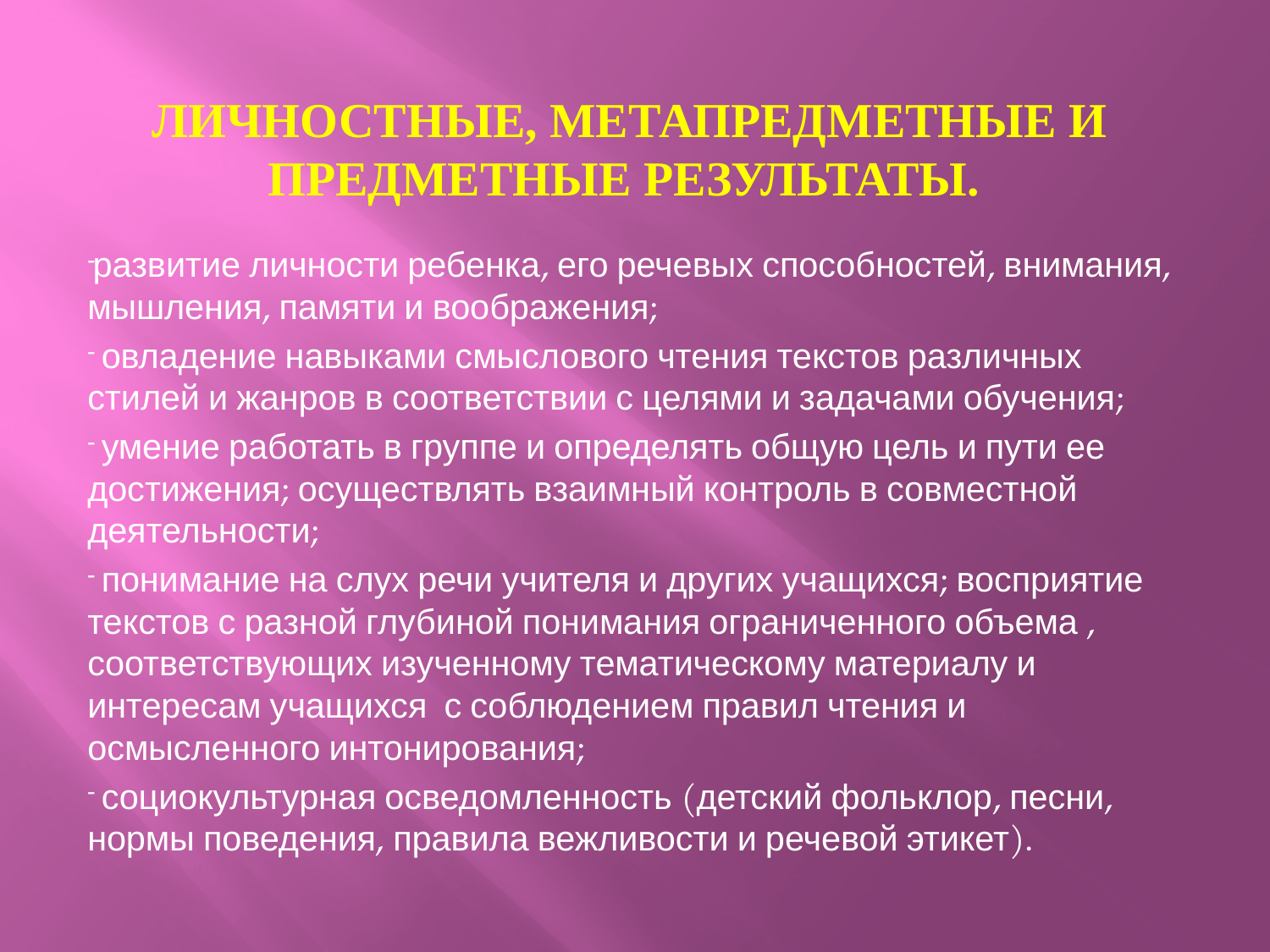

# Личностные, метапредметные и предметные результаты.
развитие личности ребенка, его речевых способностей, внимания, мышления, памяти и воображения;
 овладение навыками смыслового чтения текстов различных стилей и жанров в соответствии с целями и задачами обучения;
 умение работать в группе и определять общую цель и пути ее достижения; осуществлять взаимный контроль в совместной деятельности;
 понимание на слух речи учителя и других учащихся; восприятие текстов с разной глубиной понимания ограниченного объема , соответствующих изученному тематическому материалу и интересам учащихся  с соблюдением правил чтения и осмысленного интонирования;
 социокультурная осведомленность (детский фольклор, песни, нормы поведения, правила вежливости и речевой этикет).